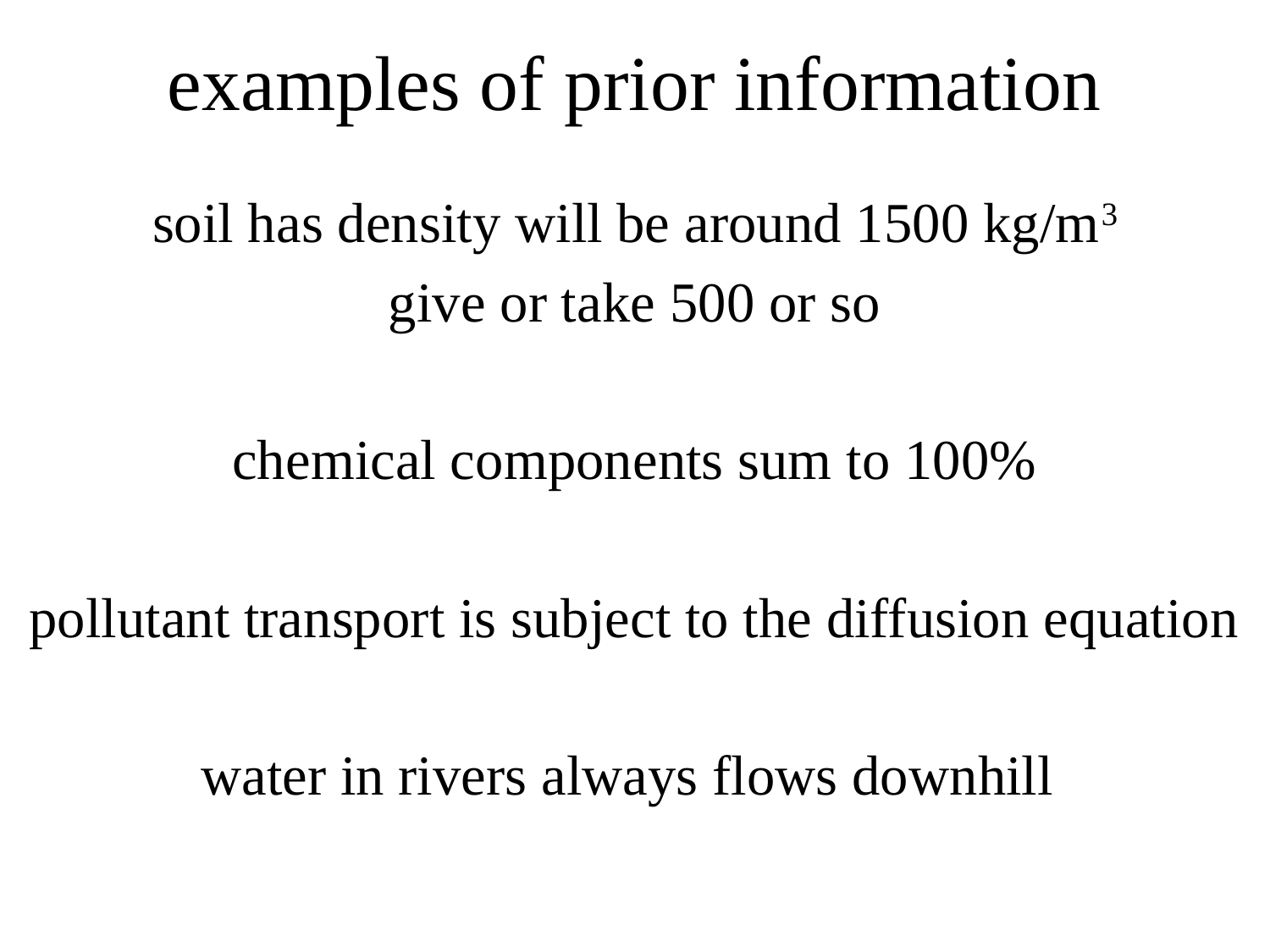

# examples of prior information
soil has density will be around 1500 kg/m3
give or take 500 or so

chemical components sum to 100%

pollutant transport is subject to the diffusion equation

water in rivers always flows downhill